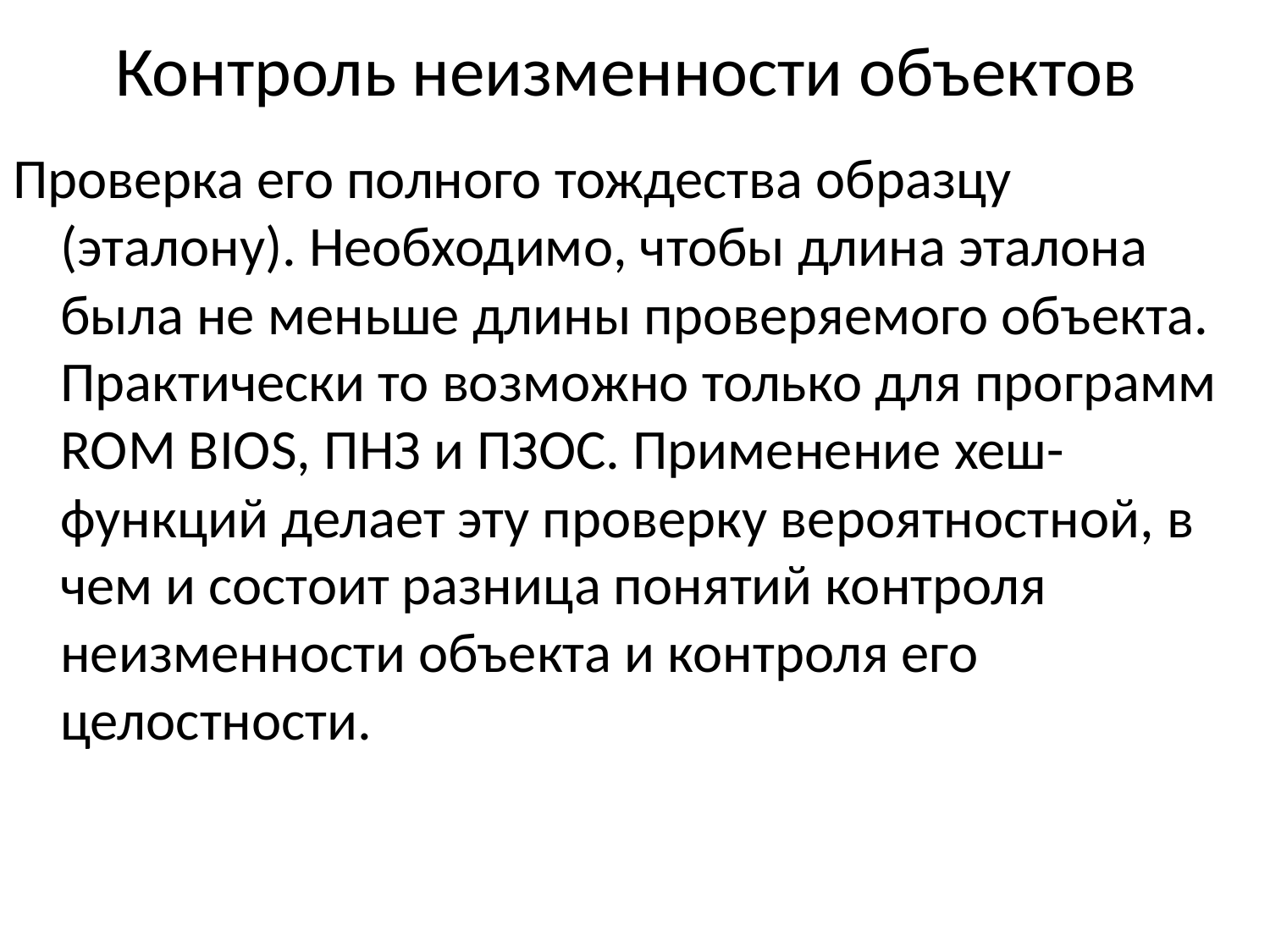

# Контроль неизменности объектов
Проверка его полного тождества образцу (эталону). Необходимо, чтобы длина эталона была не меньше длины проверяемого объекта. Практически то возможно только для программ ROM BIOS, ПНЗ и ПЗОС. Применение хеш-функций делает эту проверку вероятностной, в чем и состоит разница понятий контроля неизменности объекта и контроля его целостности.